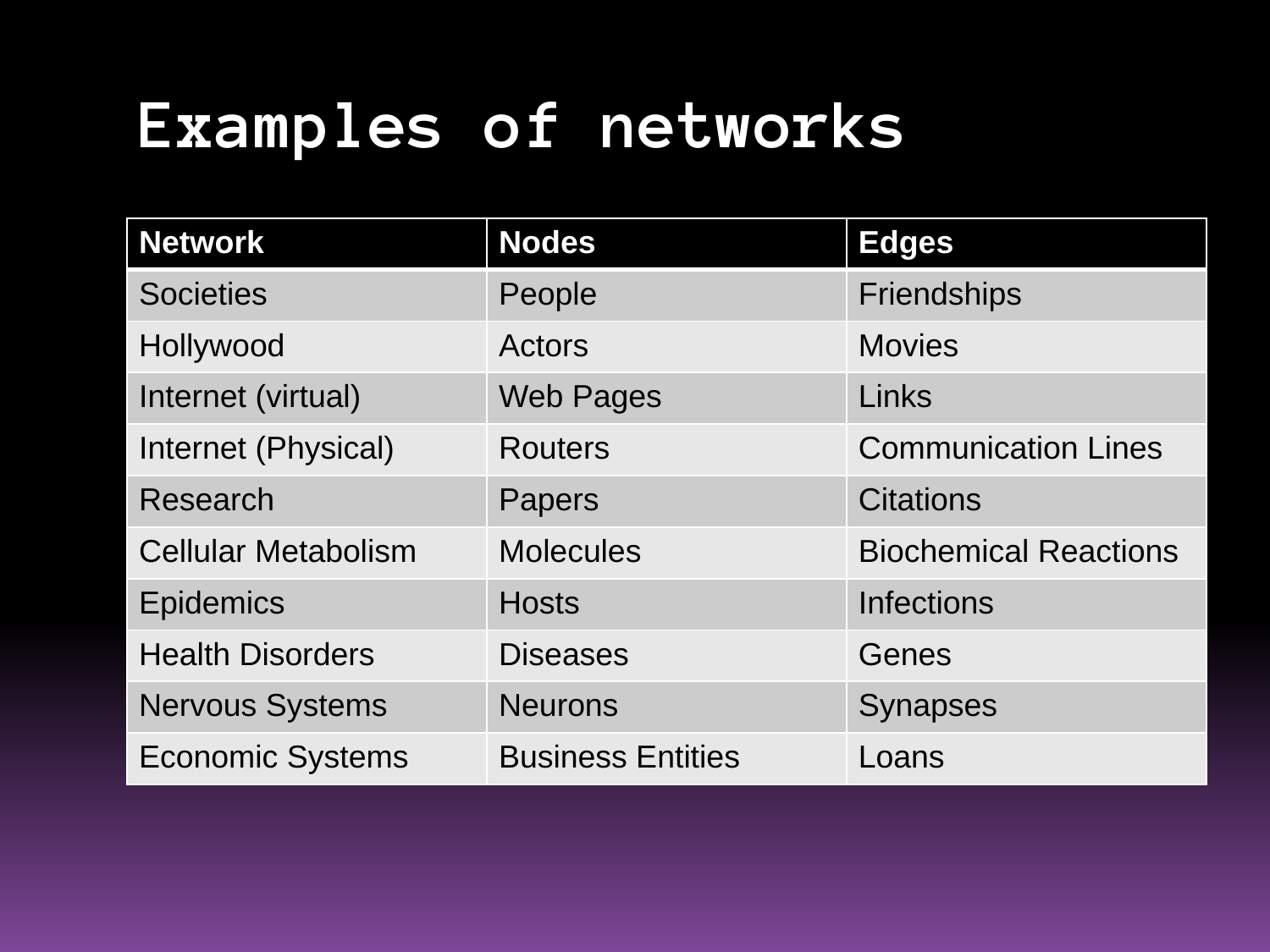

# Examples of networks
| Network | Nodes | Edges |
| --- | --- | --- |
| Societies | People | Friendships |
| Hollywood | Actors | Movies |
| Internet (virtual) | Web Pages | Links |
| Internet (Physical) | Routers | Communication Lines |
| Research | Papers | Citations |
| Cellular Metabolism | Molecules | Biochemical Reactions |
| Epidemics | Hosts | Infections |
| Health Disorders | Diseases | Genes |
| Nervous Systems | Neurons | Synapses |
| Economic Systems | Business Entities | Loans |